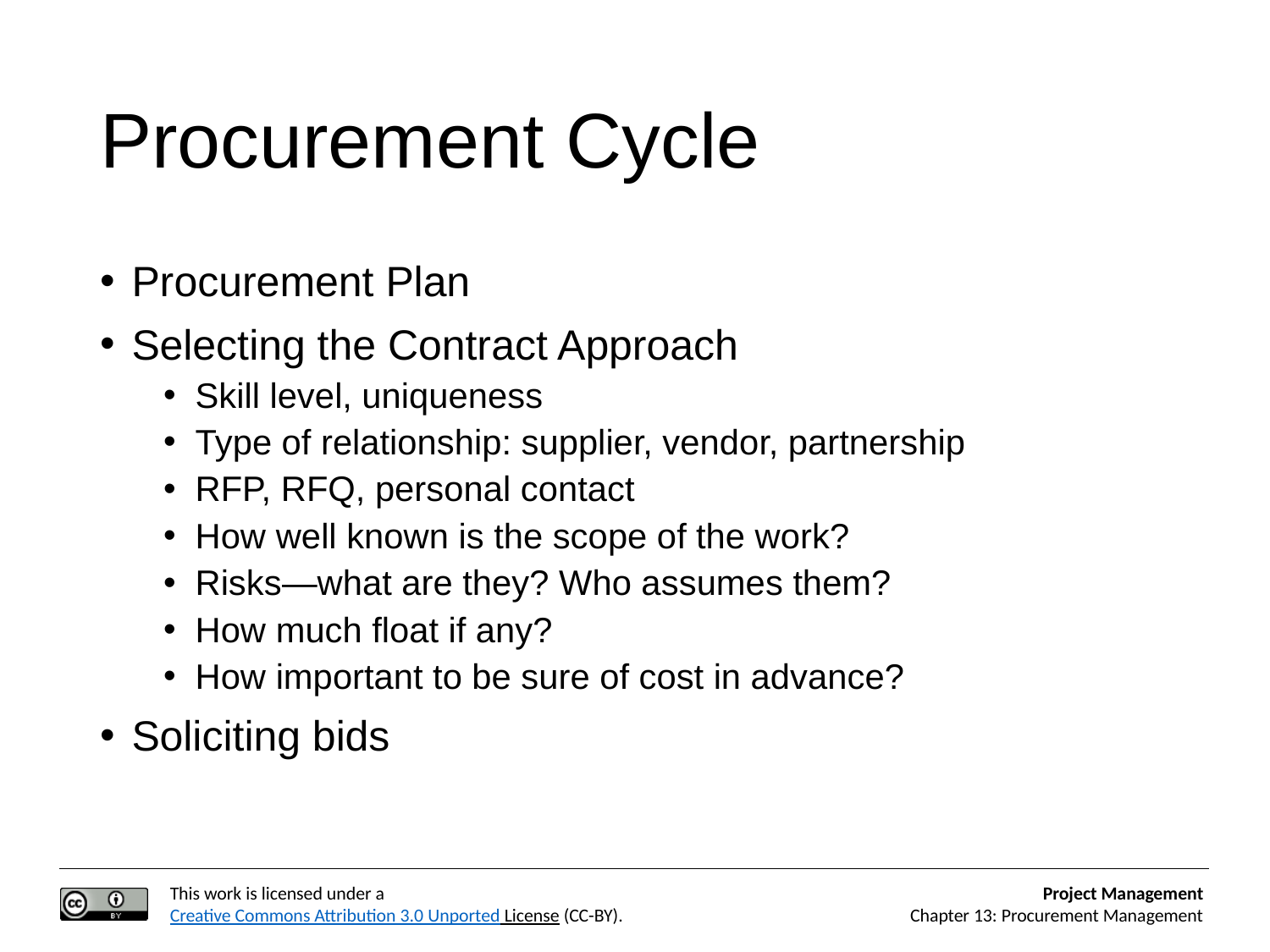

# Procurement Cycle
Procurement Plan
Selecting the Contract Approach
Skill level, uniqueness
Type of relationship: supplier, vendor, partnership
RFP, RFQ, personal contact
How well known is the scope of the work?
Risks—what are they? Who assumes them?
How much float if any?
How important to be sure of cost in advance?
Soliciting bids